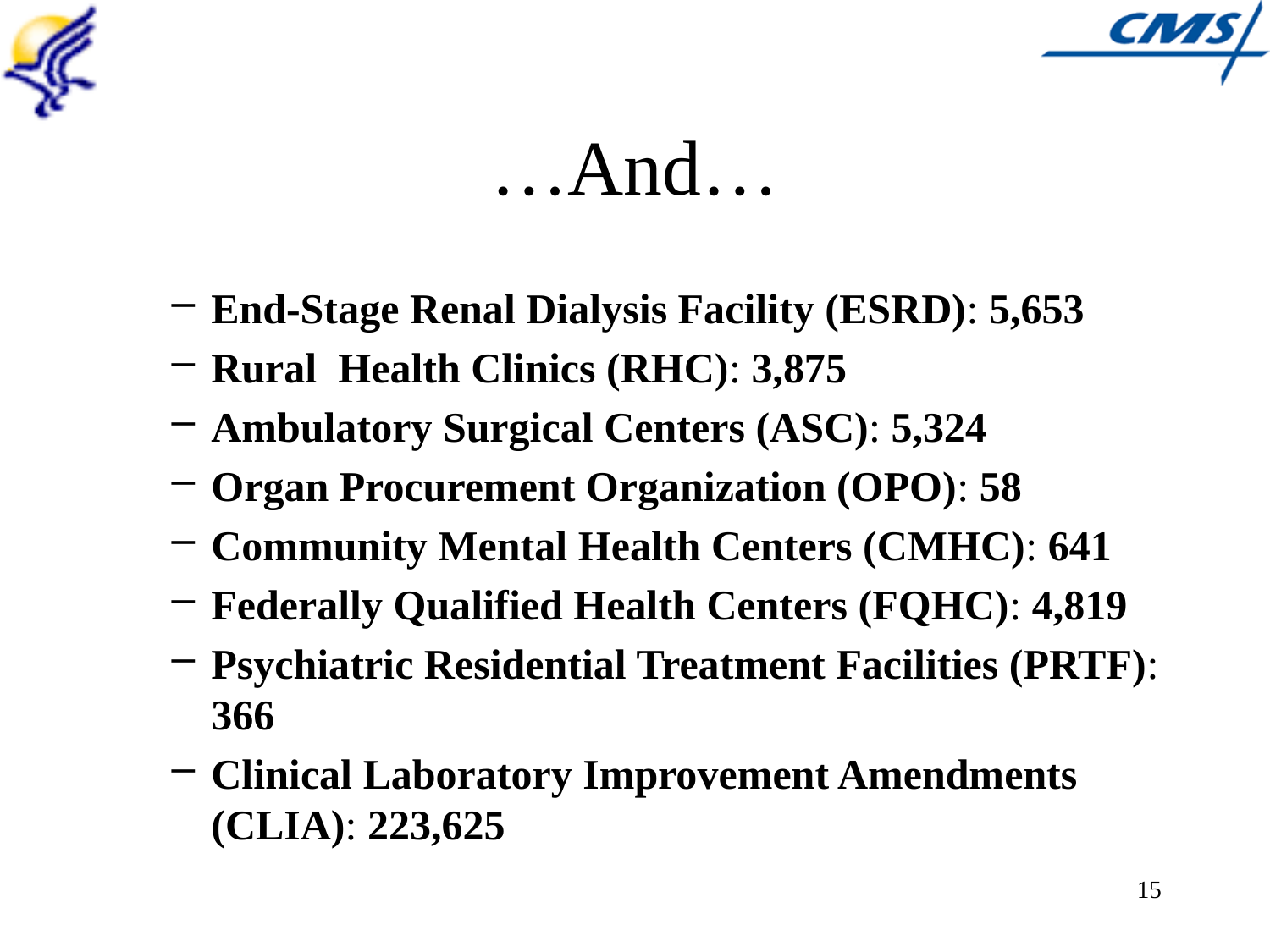

# …And…
End-Stage Renal Dialysis Facility (ESRD): 5,653
Rural  Health Clinics (RHC): 3,875
Ambulatory Surgical Centers (ASC): 5,324
Organ Procurement Organization (OPO): 58
Community Mental Health Centers (CMHC): 641
Federally Qualified Health Centers (FQHC): 4,819
Psychiatric Residential Treatment Facilities (PRTF): 366
Clinical Laboratory Improvement Amendments (CLIA): 223,625

15